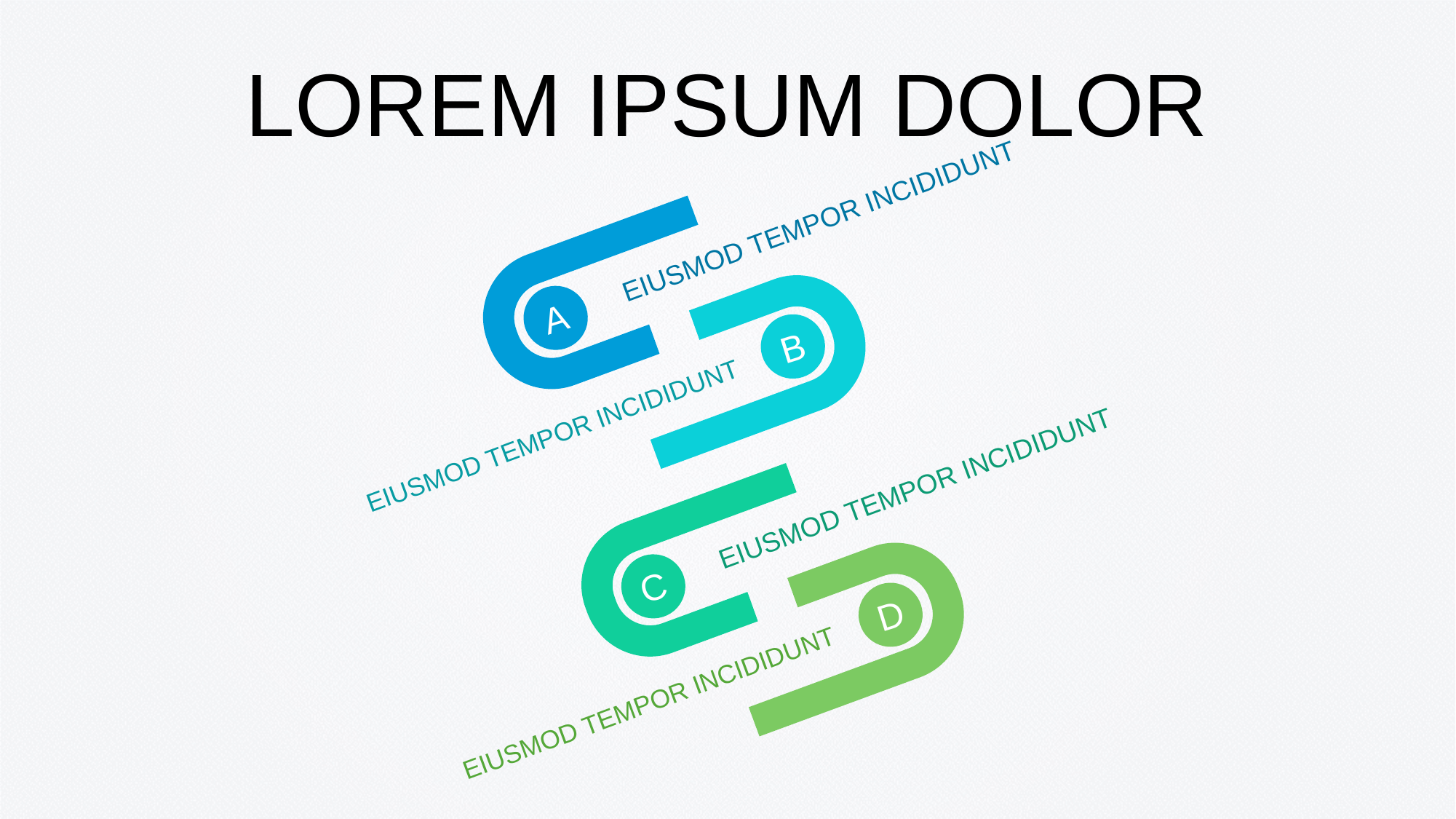

# LOREM IPSUM DOLOR

 EIUSMOD TEMPOR INCIDIDUNT

A
B
 EIUSMOD TEMPOR INCIDIDUNT

 EIUSMOD TEMPOR INCIDIDUNT

C
D
 EIUSMOD TEMPOR INCIDIDUNT